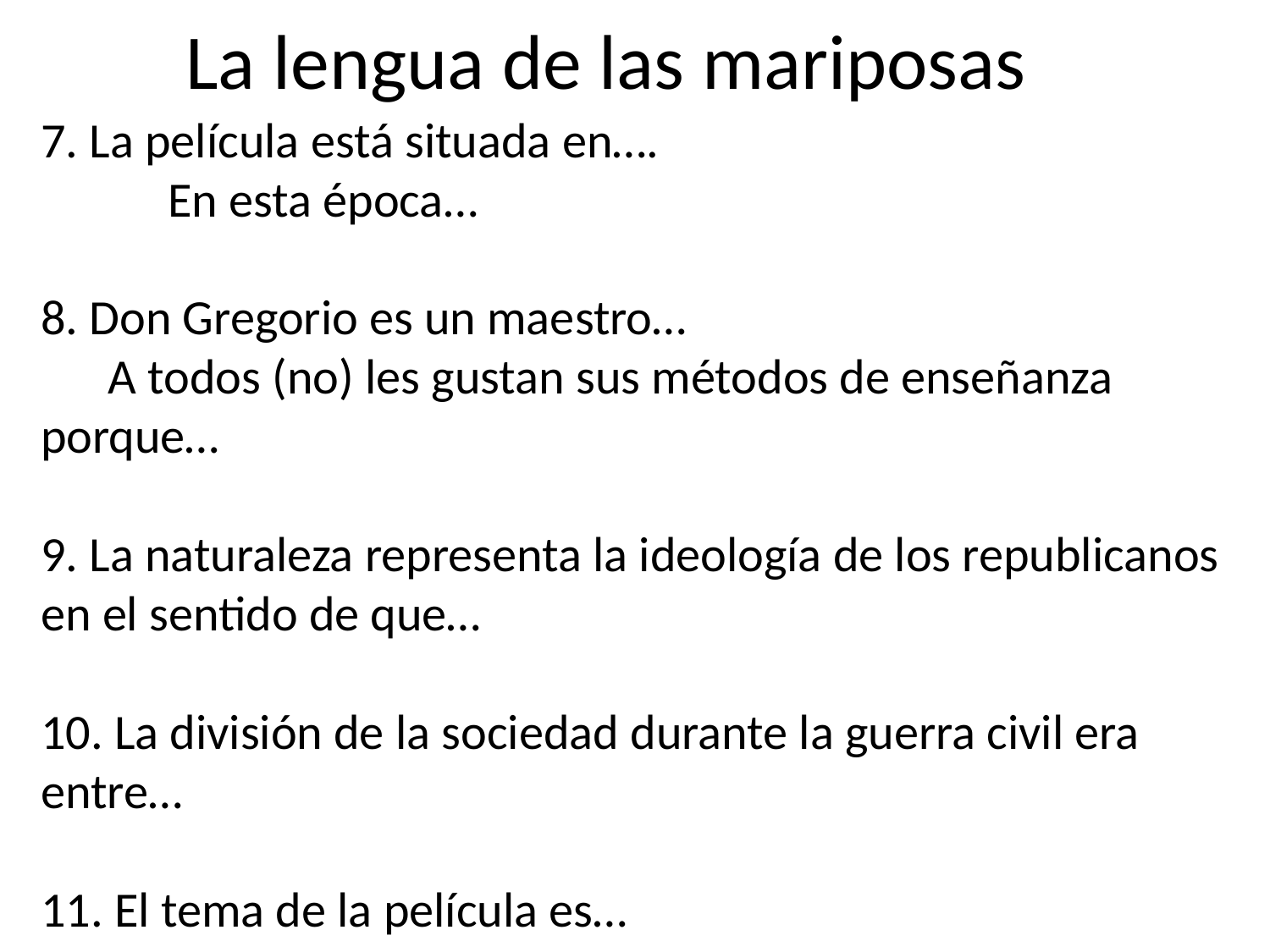

# La lengua de las mariposas
7. La película está situada en….
	En esta época…

8. Don Gregorio es un maestro…
      A todos (no) les gustan sus métodos de enseñanza porque…

9. La naturaleza representa la ideología de los republicanos en el sentido de que…

10. La división de la sociedad durante la guerra civil era entre…

11. El tema de la película es…